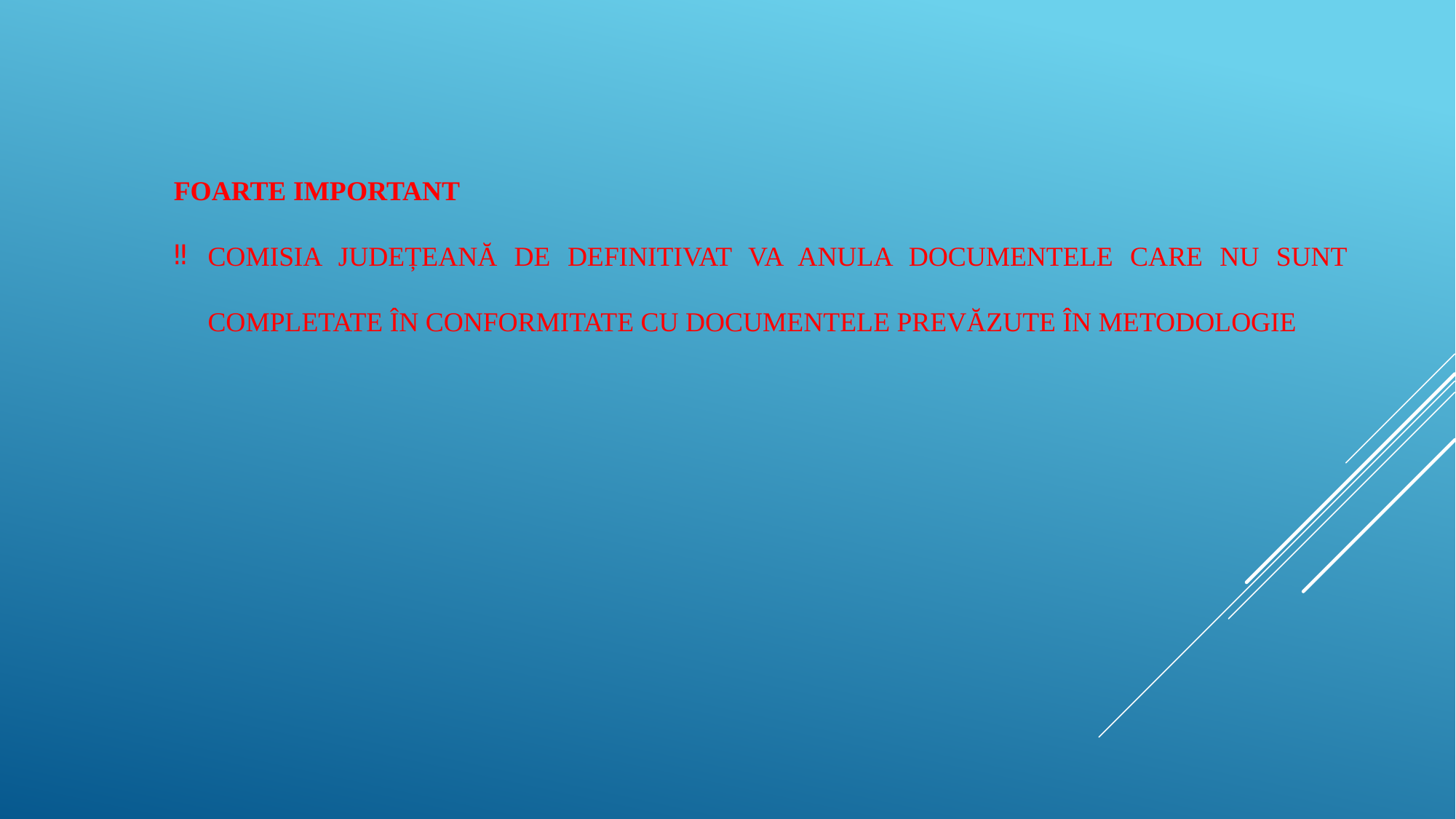

FOARTE IMPORTANT
COMISIA JUDEȚEANĂ DE DEFINITIVAT VA ANULA DOCUMENTELE CARE NU SUNT COMPLETATE ÎN CONFORMITATE CU DOCUMENTELE PREVĂZUTE ÎN METODOLOGIE